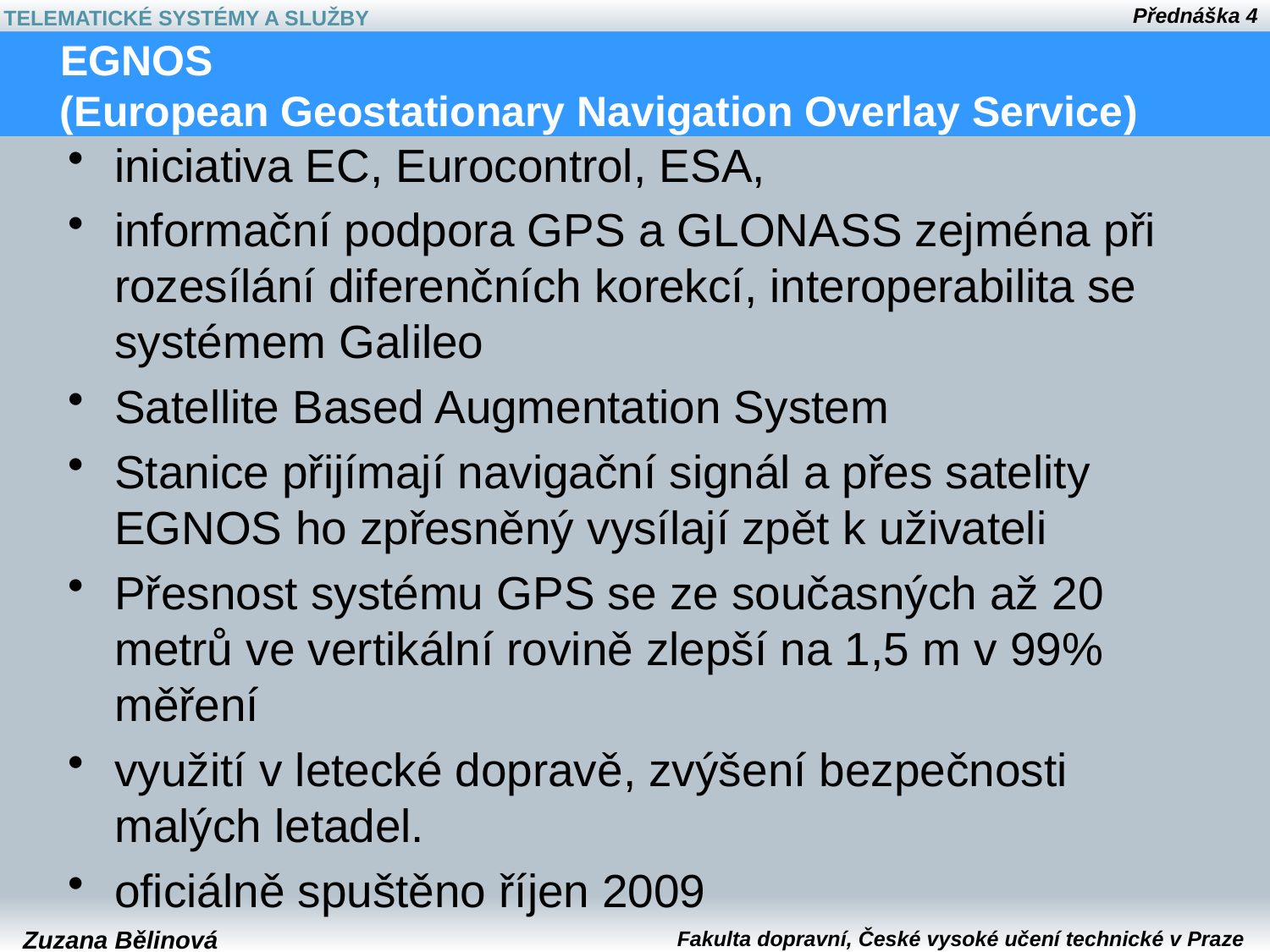

# EGNOS (European Geostationary Navigation Overlay Service)
iniciativa EC, Eurocontrol, ESA,
informační podpora GPS a GLONASS zejména při rozesílání diferenčních korekcí, interoperabilita se systémem Galileo
Satellite Based Augmentation System
Stanice přijímají navigační signál a přes satelity EGNOS ho zpřesněný vysílají zpět k uživateli
Přesnost systému GPS se ze současných až 20 metrů ve vertikální rovině zlepší na 1,5 m v 99% měření
využití v letecké dopravě, zvýšení bezpečnosti malých letadel.
oficiálně spuštěno říjen 2009